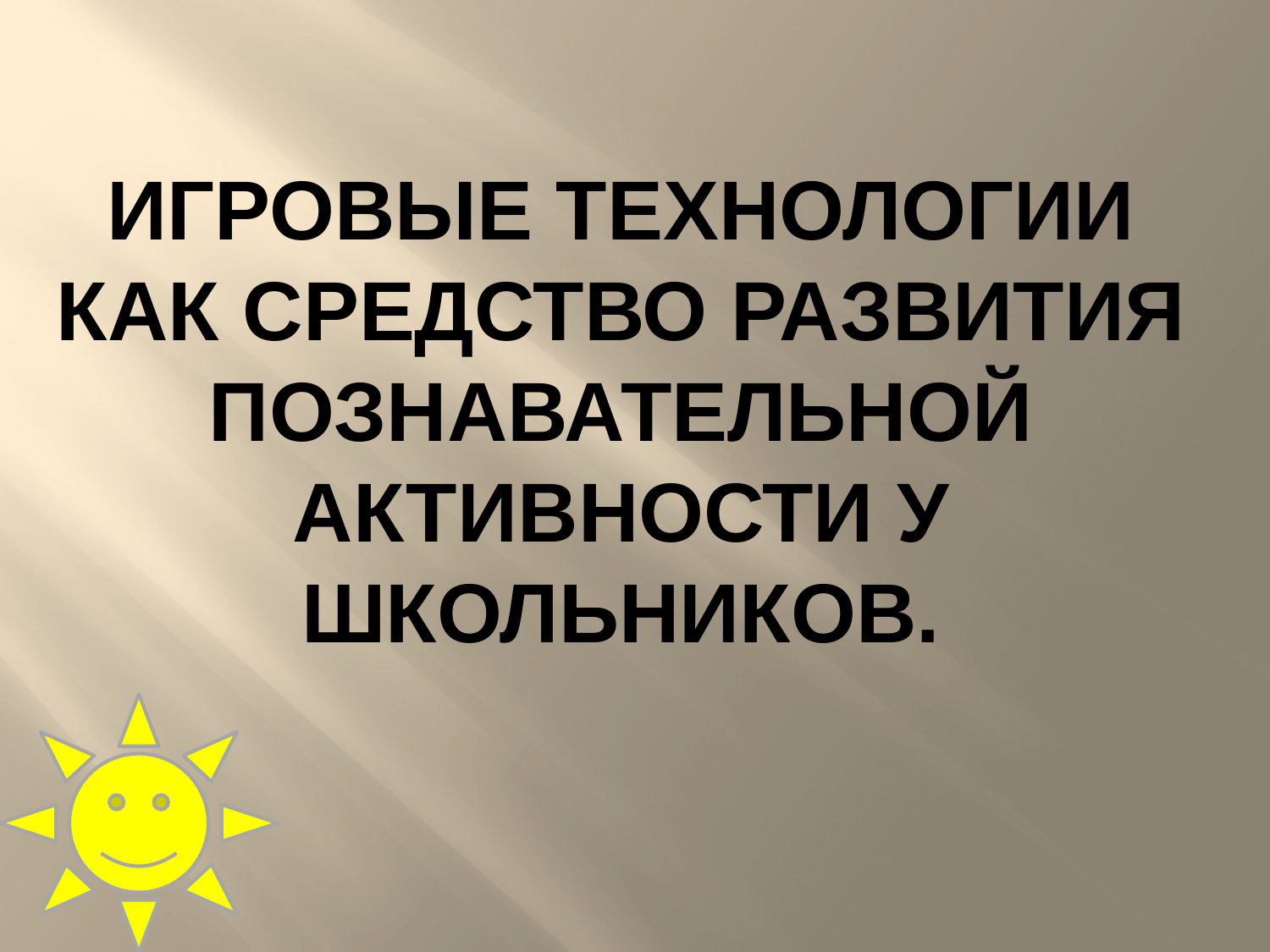

# Игровые технологии как средство развития познавательной активности у школьников.